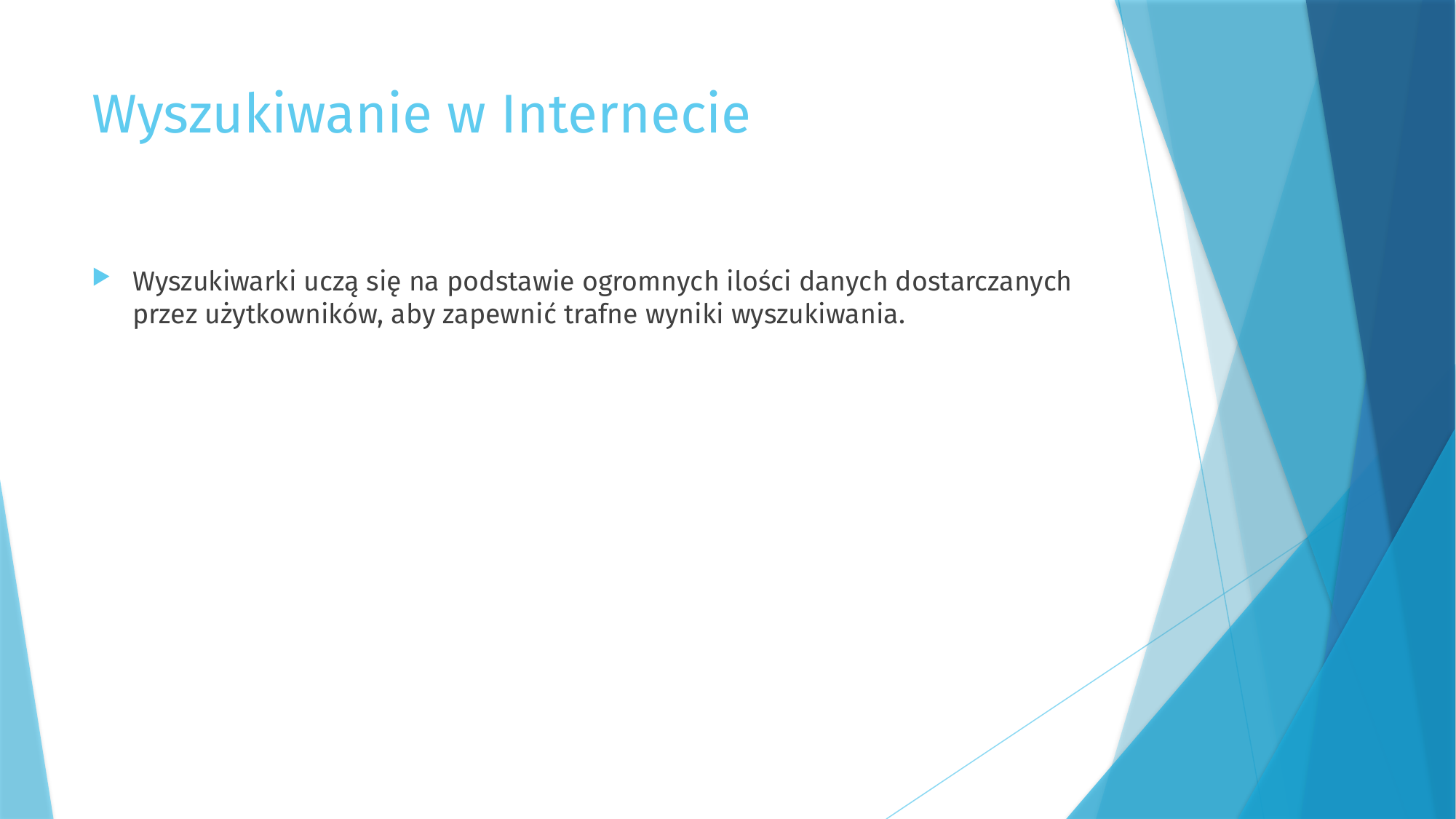

# Wyszukiwanie w Internecie
Wyszukiwarki uczą się na podstawie ogromnych ilości danych dostarczanych przez użytkowników, aby zapewnić trafne wyniki wyszukiwania.